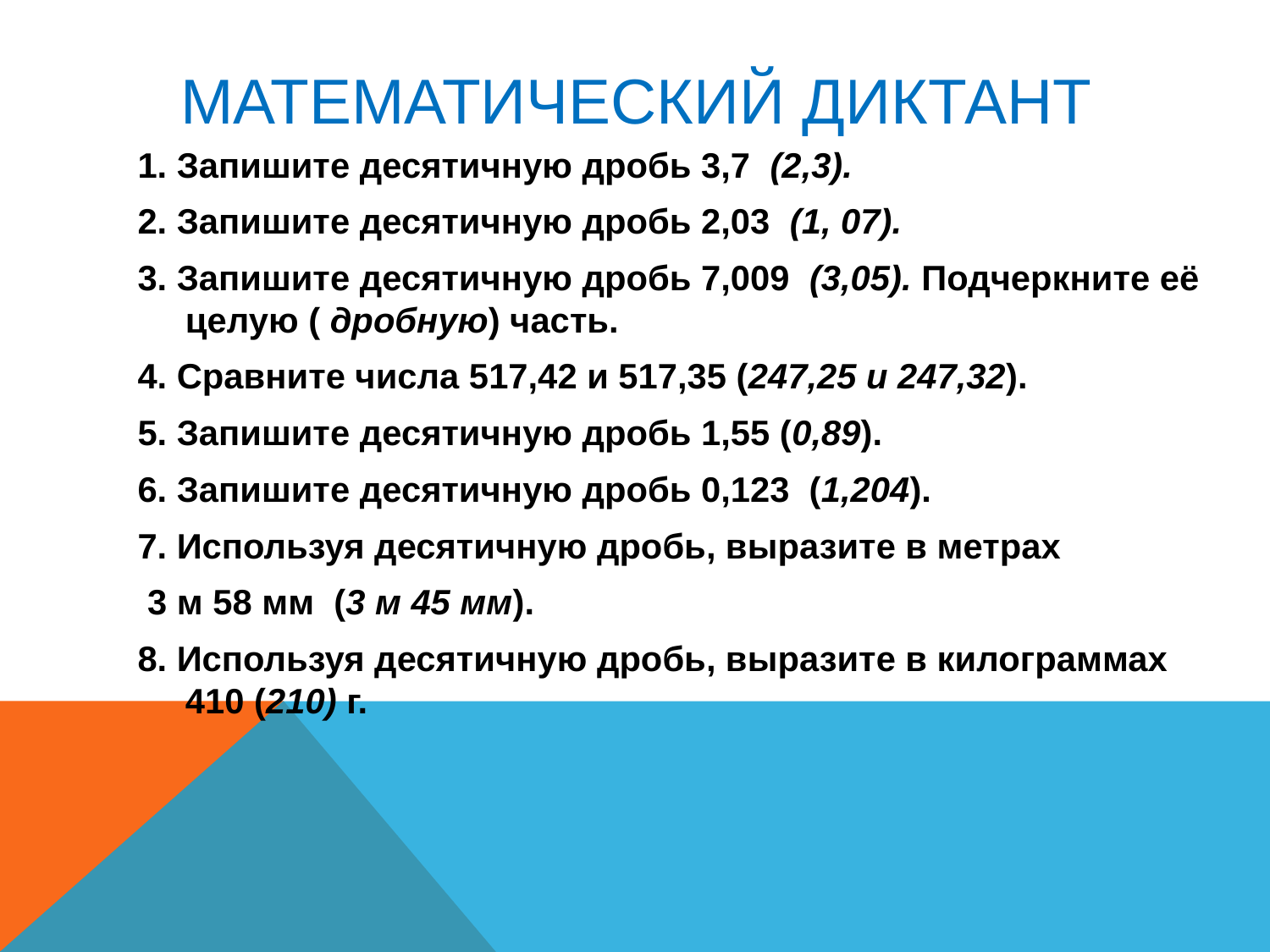

# Математический диктант
1. Запишите десятичную дробь 3,7  (2,3).
2. Запишите десятичную дробь 2,03  (1, 07).
3. Запишите десятичную дробь 7,009  (3,05). Подчеркните её целую ( дробную) часть.
4. Сравните числа 517,42 и 517,35 (247,25 и 247,32).
5. Запишите десятичную дробь 1,55 (0,89).
6. Запишите десятичную дробь 0,123  (1,204).
7. Используя десятичную дробь, выразите в метрах
 3 м 58 мм  (3 м 45 мм).
8. Используя десятичную дробь, выразите в килограммах 410 (210) г.